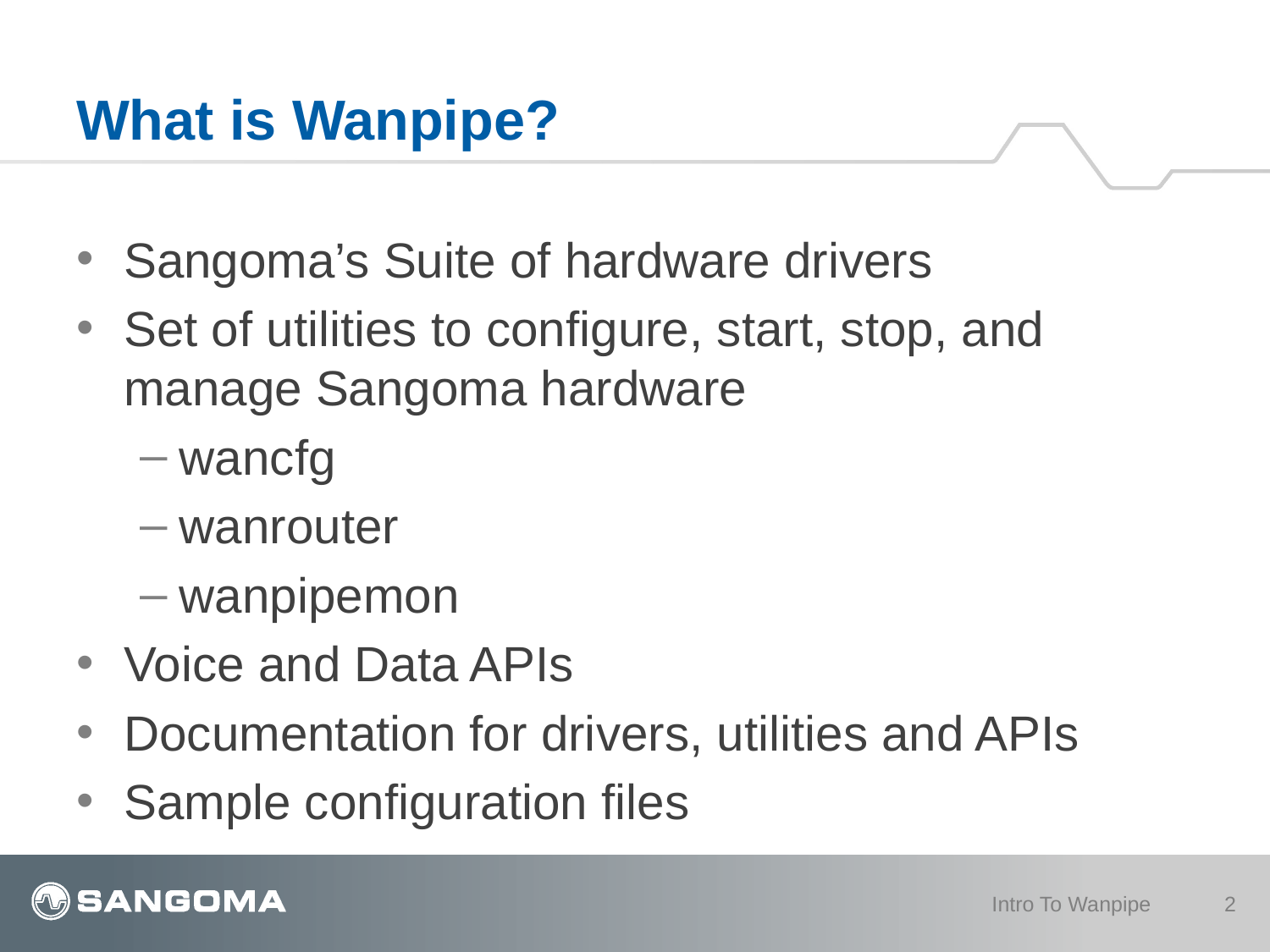

# What is Wanpipe?
Sangoma’s Suite of hardware drivers
Set of utilities to configure, start, stop, and manage Sangoma hardware
wancfg
wanrouter
wanpipemon
Voice and Data APIs
Documentation for drivers, utilities and APIs
Sample configuration files
Intro To Wanpipe
2